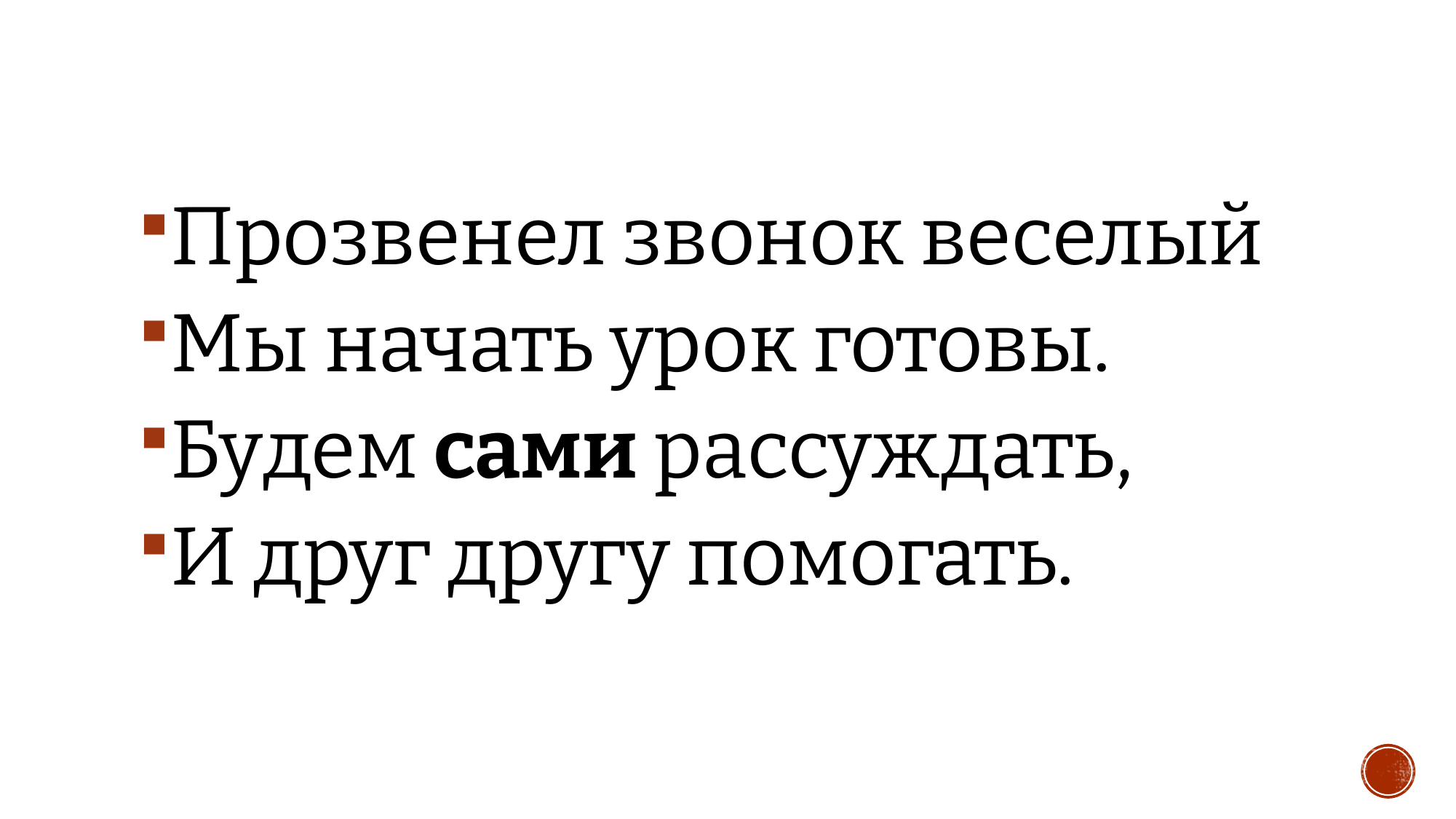

#

Прозвенел звонок веселый
Мы начать урок готовы.
Будем сами рассуждать,
И друг другу помогать.